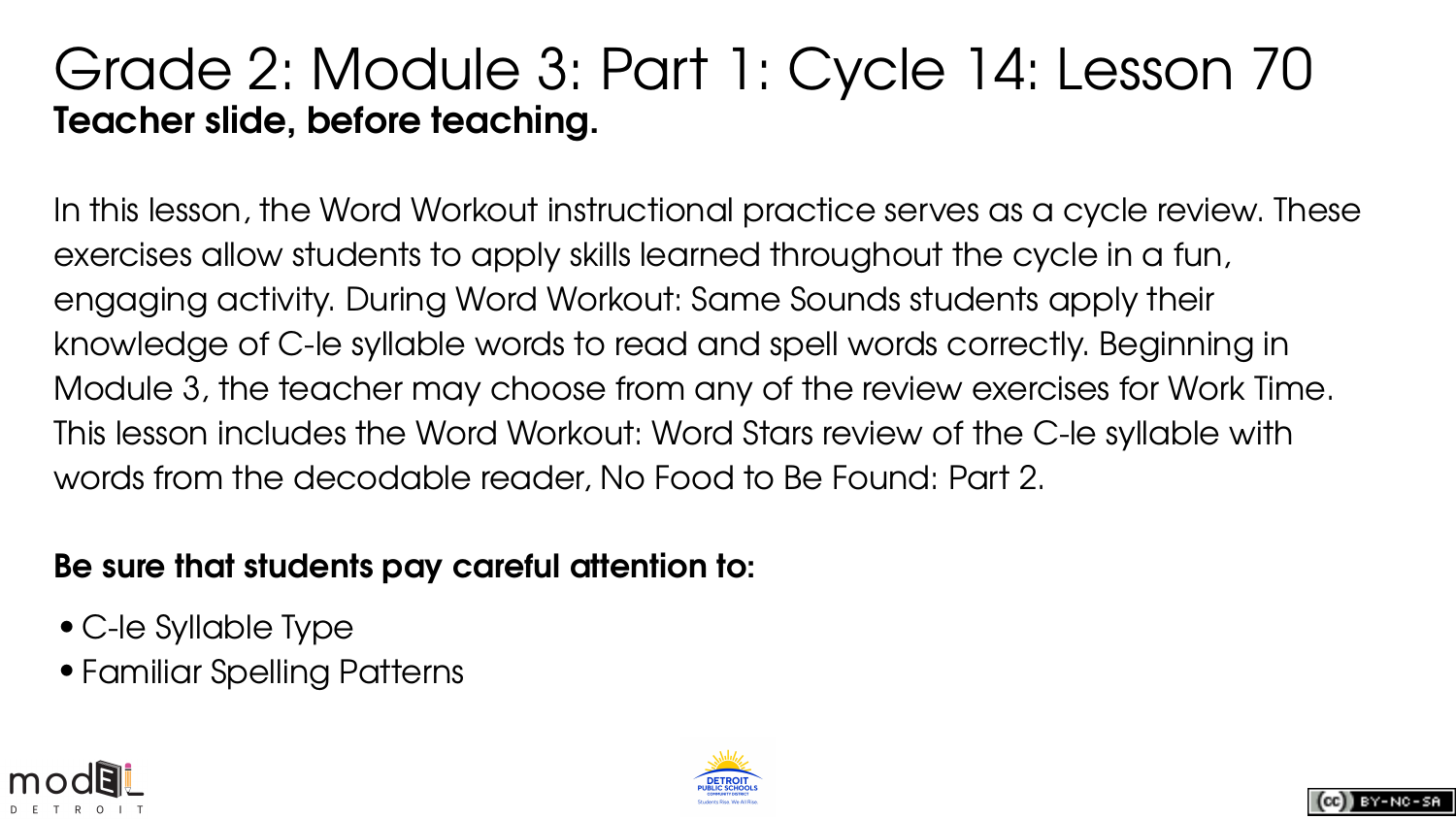

# Grade 2: Module 3: Part 1: Cycle 14: Lesson 70
Teacher slide, before teaching.
In this lesson, the Word Workout instructional practice serves as a cycle review. These exercises allow students to apply skills learned throughout the cycle in a fun, engaging activity. During Word Workout: Same Sounds students apply their knowledge of C-le syllable words to read and spell words correctly. Beginning in Module 3, the teacher may choose from any of the review exercises for Work Time.  This lesson includes the Word Workout: Word Stars review of the C-le syllable with words from the decodable reader, No Food to Be Found: Part 2.

Be sure that students pay careful attention to:
C-le Syllable Type
Familiar Spelling Patterns